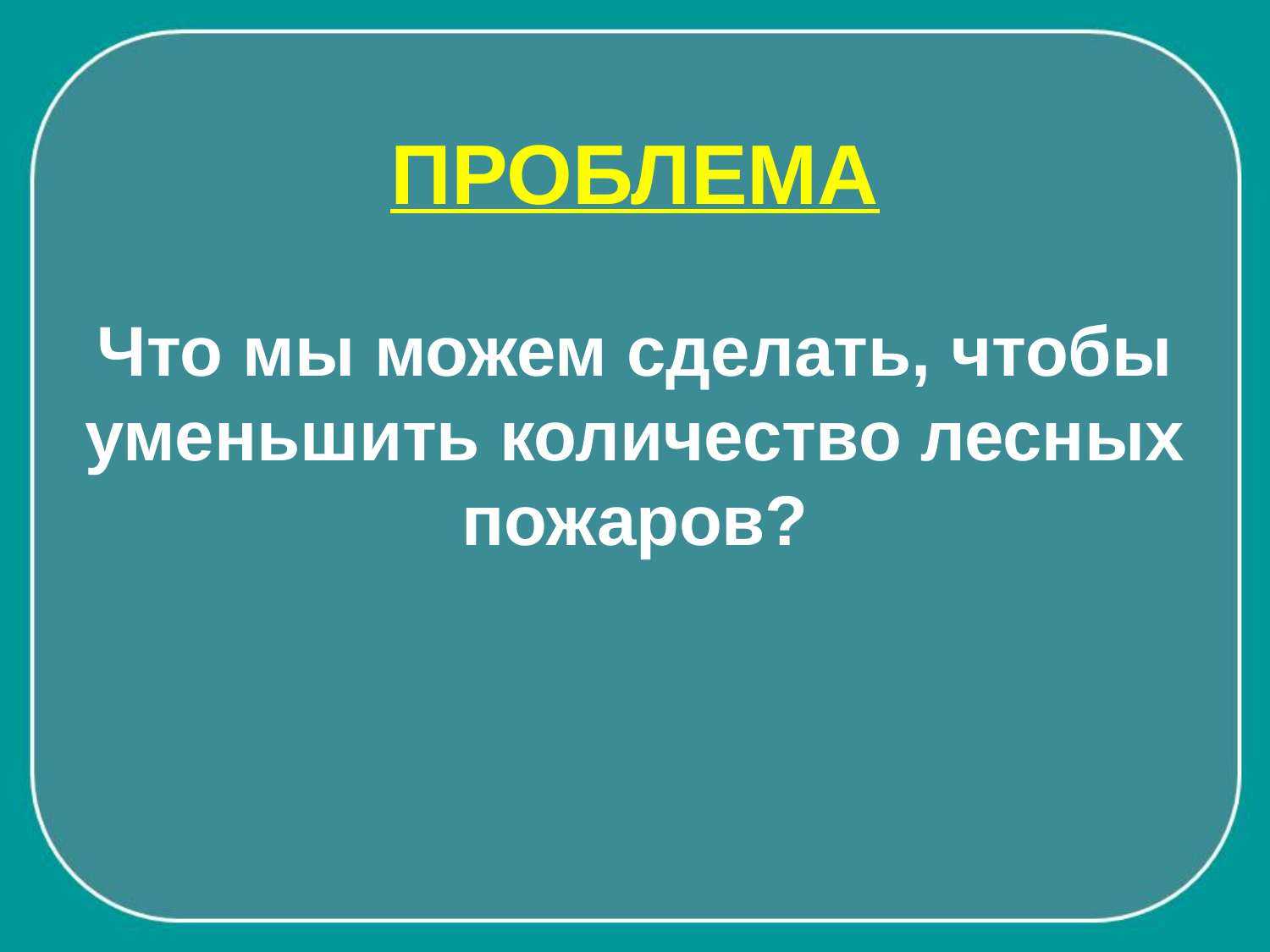

# ПРОБЛЕМА Что мы можем сделать, чтобы уменьшить количество лесных пожаров?